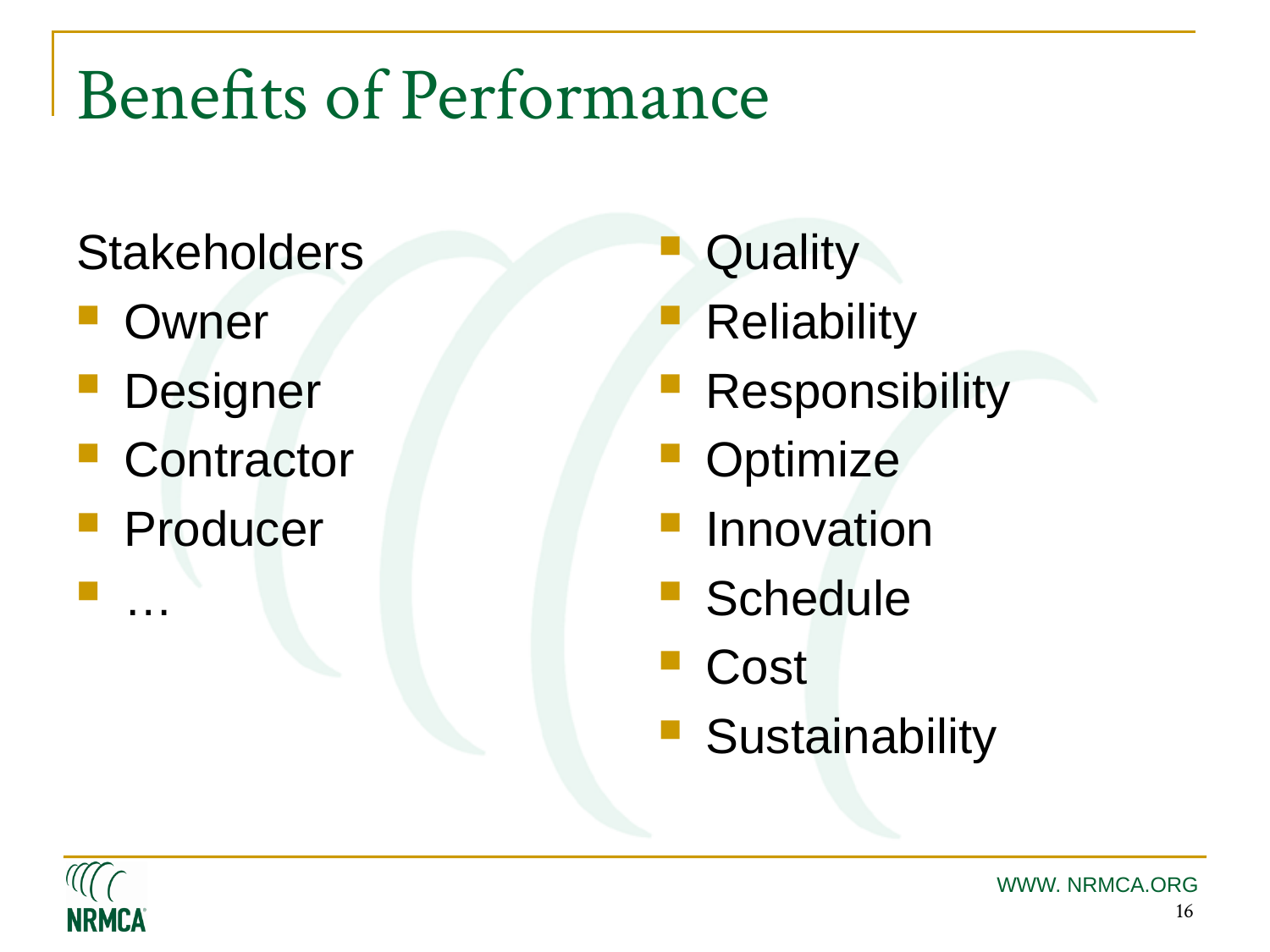

# Benefits of Performance
Stakeholders
Owner
Designer
Contractor
Producer
…
Quality
Reliability
Responsibility
Optimize
Innovation
Schedule
Cost
Sustainability
16